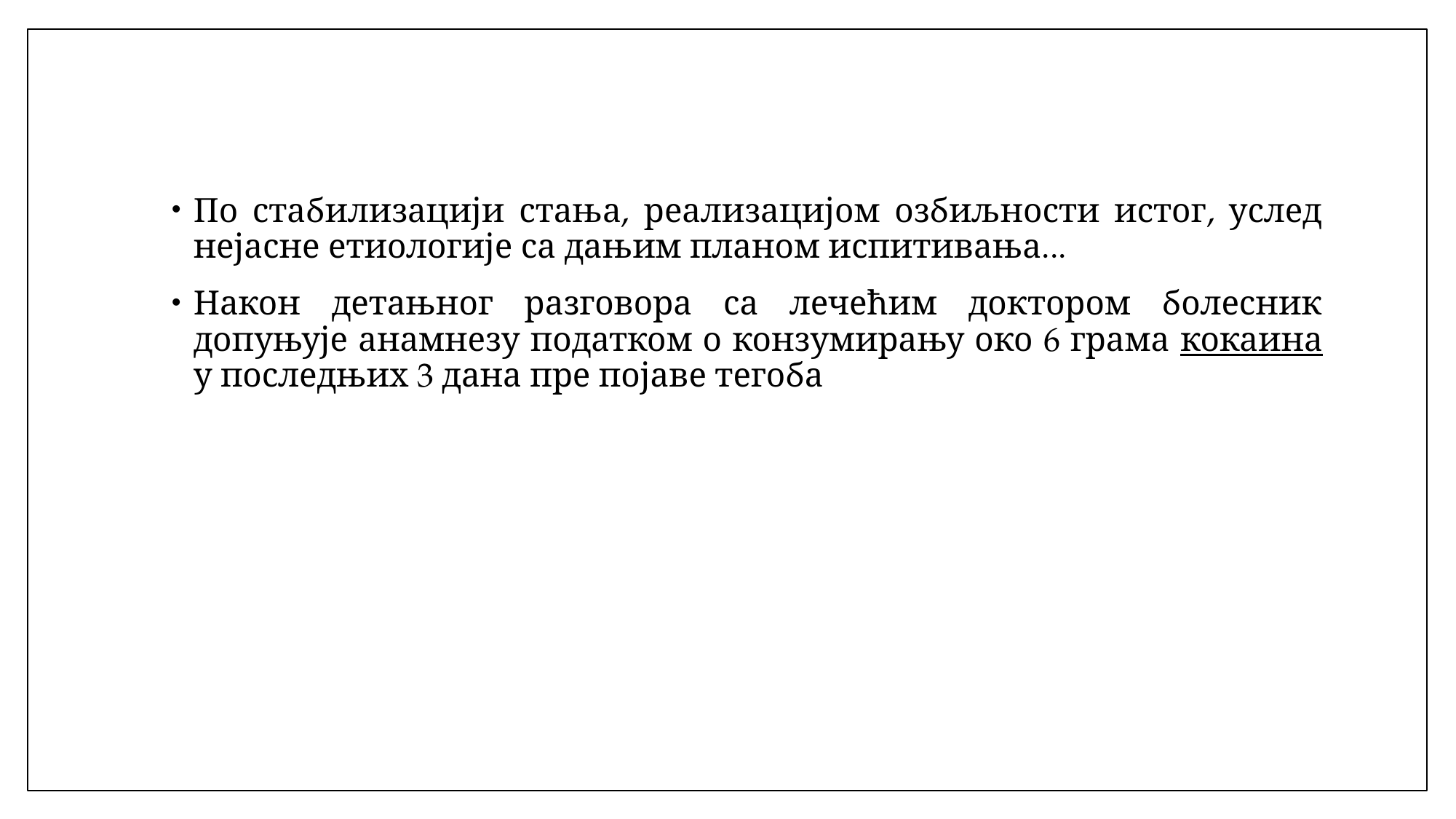

По стабилизацији стања, реализацијом озбиљности истог, услед нејасне етиологије са дањим планом испитивања...
Након детањног разговора са лечећим доктором болесник допуњује анамнезу податком о конзумирању око 6 грама кокаина у последњих 3 дана пре појаве тегоба